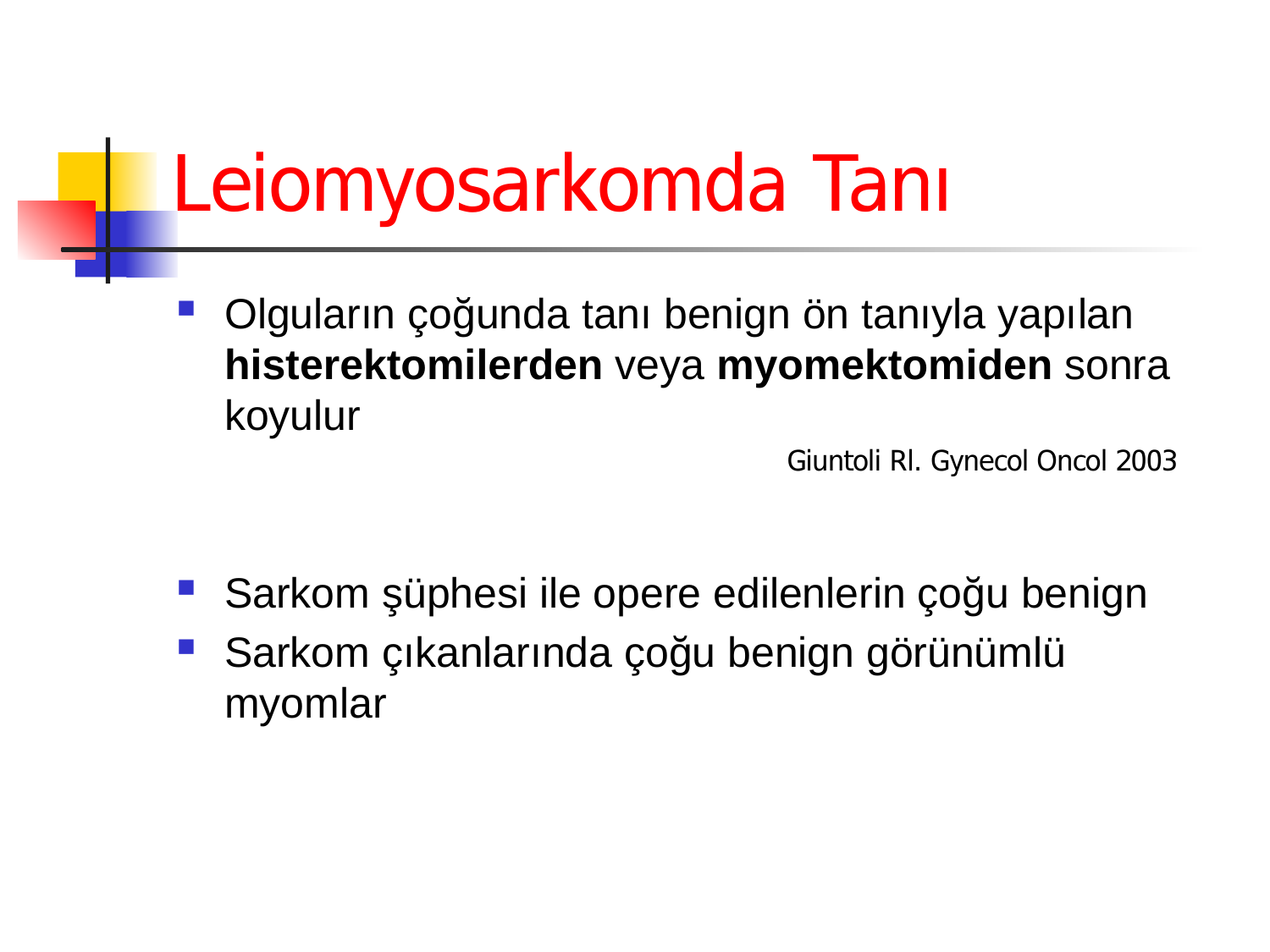

# Leiomyosarkomda Tanı
Olguların çoğunda tanı benign ön tanıyla yapılan  histerektomilerden veya myomektomiden sonra koyulur

Sarkom şüphesi ile opere edilenlerin çoğu benign
Sarkom çıkanlarında çoğu benign görünümlü myomlar
Giuntoli Rl. Gynecol Oncol 2003